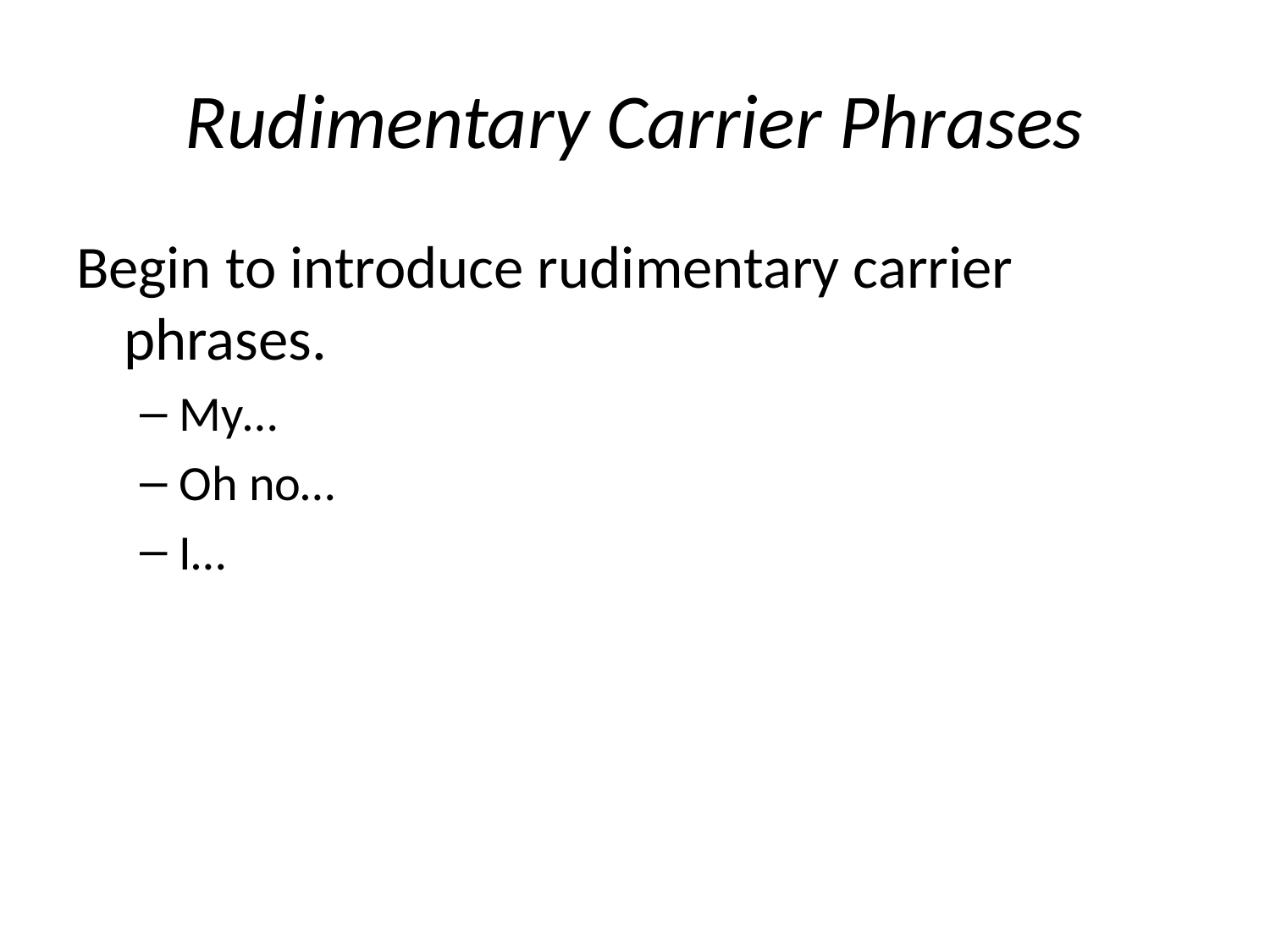

# Rudimentary Carrier Phrases
Begin to introduce rudimentary carrier phrases.
My…
Oh no…
I…